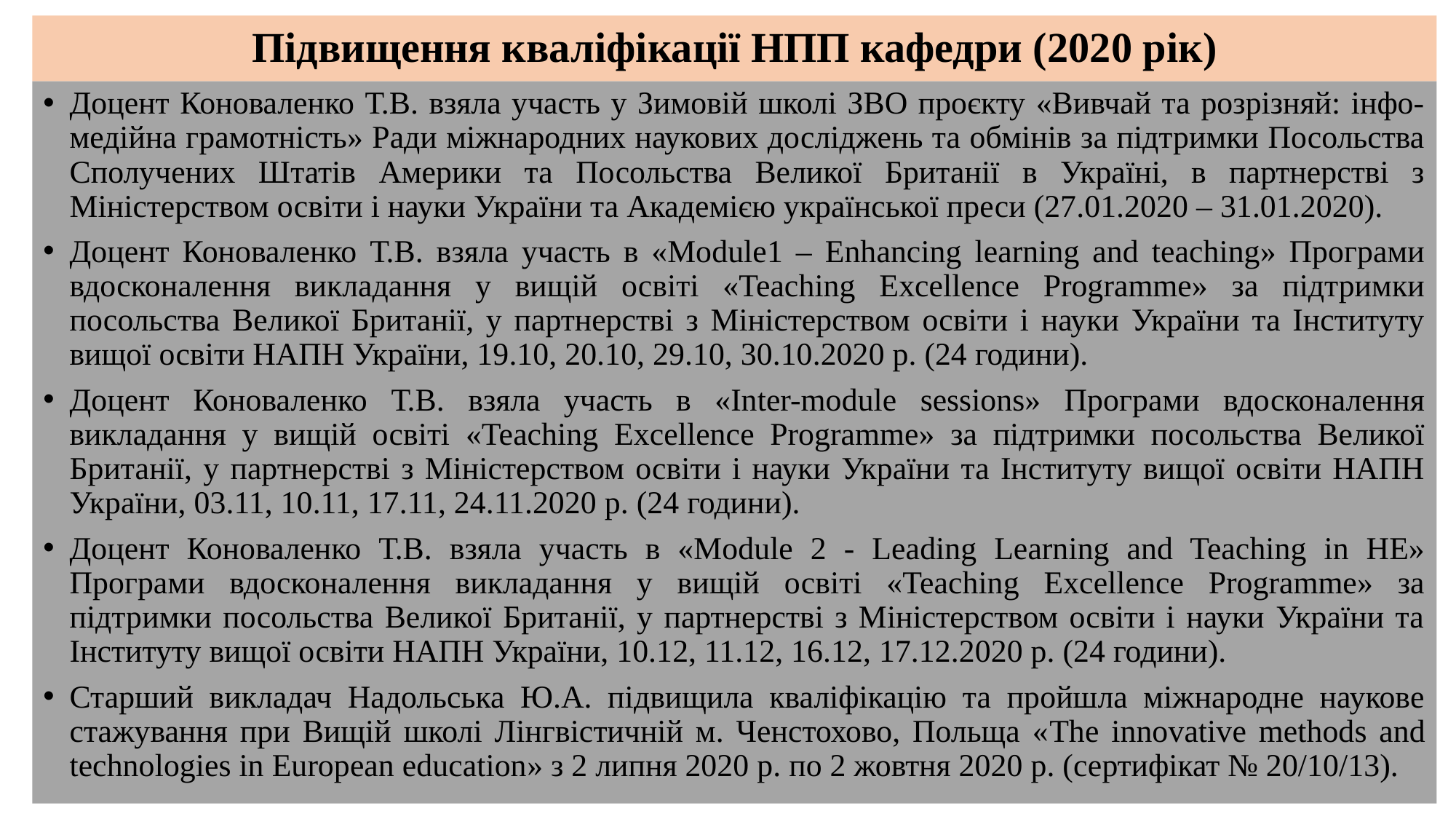

# Підвищення кваліфікації НПП кафедри (2020 рік)
Доцент Коноваленко Т.В. взяла участь у Зимовій школі ЗВО проєкту «Вивчай та розрізняй: інфо-медійна грамотність» Ради міжнародних наукових досліджень та обмінів за підтримки Посольства Сполучених Штатів Америки та Посольства Великої Британії в Україні, в партнерстві з Міністерством освіти і науки України та Академією української преси (27.01.2020 – 31.01.2020).
Доцент Коноваленко Т.В. взяла участь в «Module1 – Enhancing learning and teaching» Програми вдосконалення викладання у вищій освіті «Teaching Excellence Programme» за підтримки посольства Великої Британії, у партнерстві з Міністерством освіти і науки України та Інституту вищої освіти НАПН України, 19.10, 20.10, 29.10, 30.10.2020 р. (24 години).
Доцент Коноваленко Т.В. взяла участь в «Inter-module sessions» Програми вдосконалення викладання у вищій освіті «Teaching Excellence Programme» за підтримки посольства Великої Британії, у партнерстві з Міністерством освіти і науки України та Інституту вищої освіти НАПН України, 03.11, 10.11, 17.11, 24.11.2020 р. (24 години).
Доцент Коноваленко Т.В. взяла участь в «Module 2 - Leading Learning and Teaching in HE» Програми вдосконалення викладання у вищій освіті «Teaching Excellence Programme» за підтримки посольства Великої Британії, у партнерстві з Міністерством освіти і науки України та Інституту вищої освіти НАПН України, 10.12, 11.12, 16.12, 17.12.2020 р. (24 години).
Старший викладач Надольська Ю.А. підвищила кваліфікацію та пройшла міжнародне наукове стажування при Вищій школі Лінгвістичній м. Ченстохово, Польща «The innovative methods and technologies in European education» з 2 липня 2020 р. по 2 жовтня 2020 р. (сертифікат № 20/10/13).